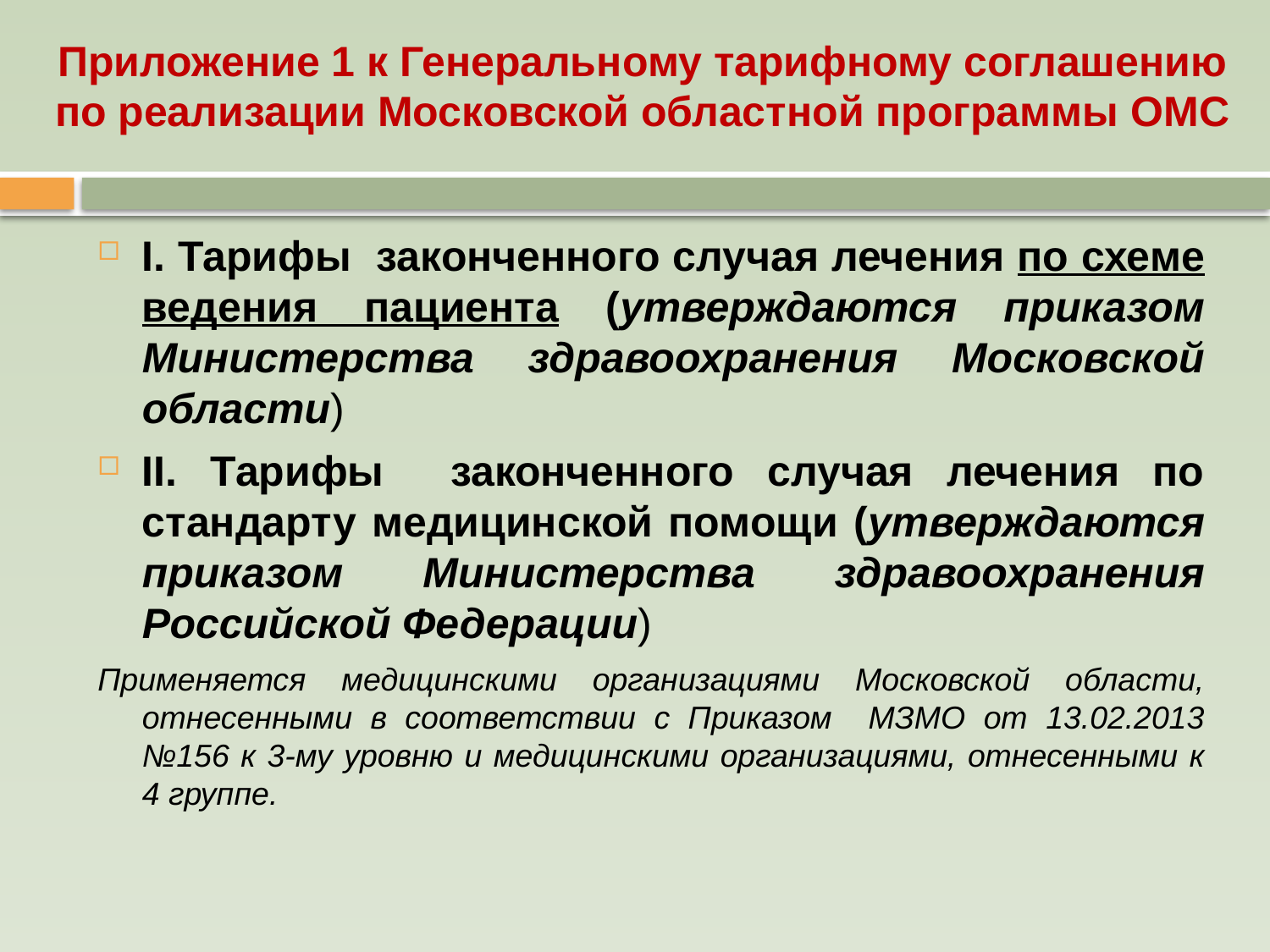

# Приложение 1 к Генеральному тарифному соглашению по реализации Московской областной программы ОМС
I. Тарифы  законченного случая лечения по схеме ведения пациента (утверждаются приказом Министерства здравоохранения Московской области)
II. Тарифы  законченного случая лечения по стандарту медицинской помощи (утверждаются приказом Министерства здравоохранения Российской Федерации)
Применяется медицинскими организациями Московской области, отнесенными в соответствии с Приказом  МЗМО от 13.02.2013 №156 к 3-му уровню и медицинскими организациями, отнесенными к 4 группе.